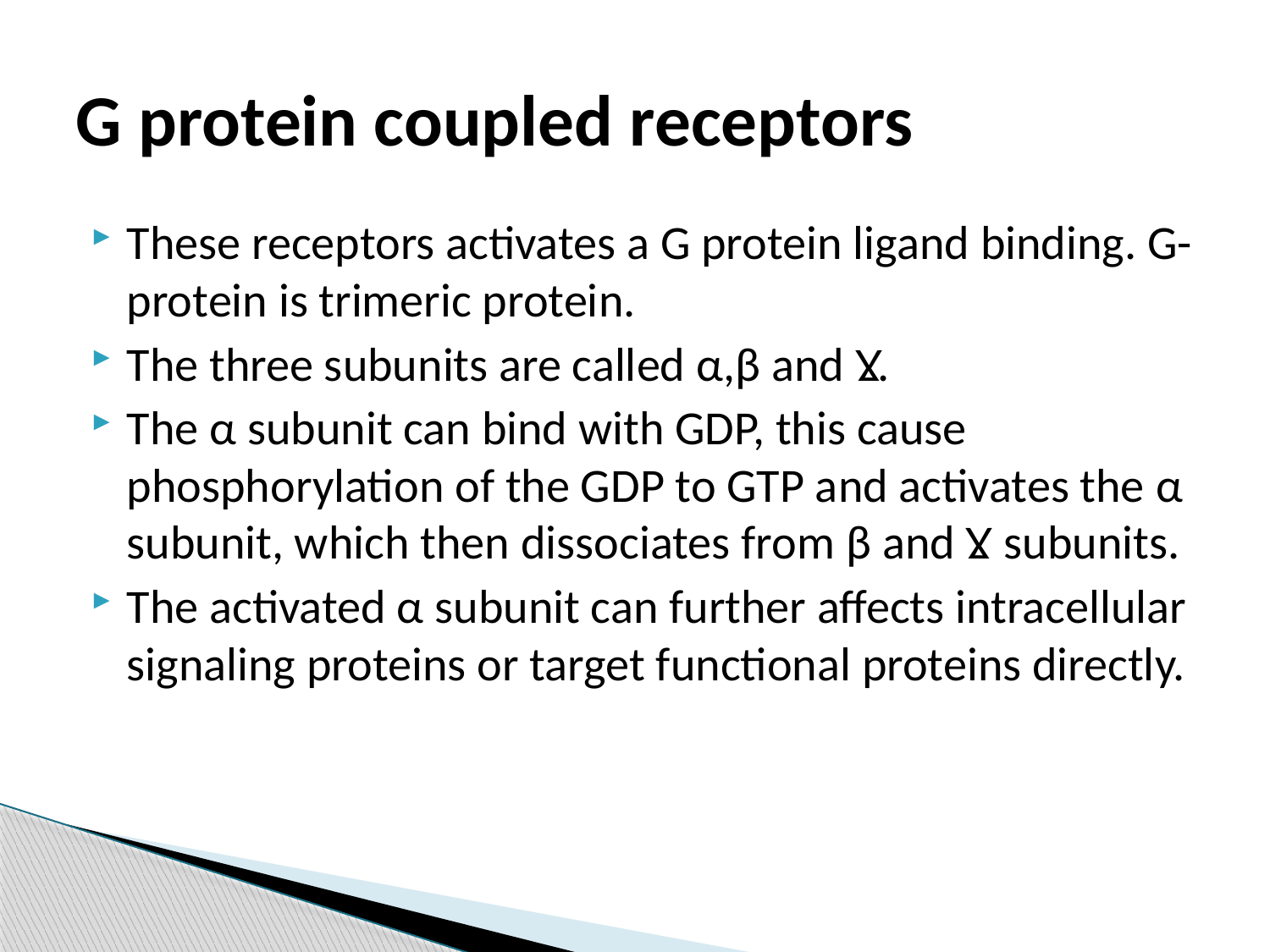

# G protein coupled receptors
These receptors activates a G protein ligand binding. G- protein is trimeric protein.
The three subunits are called α,β and Ɣ.
The α subunit can bind with GDP, this cause phosphorylation of the GDP to GTP and activates the α subunit, which then dissociates from β and Ɣ subunits.
The activated α subunit can further affects intracellular signaling proteins or target functional proteins directly.